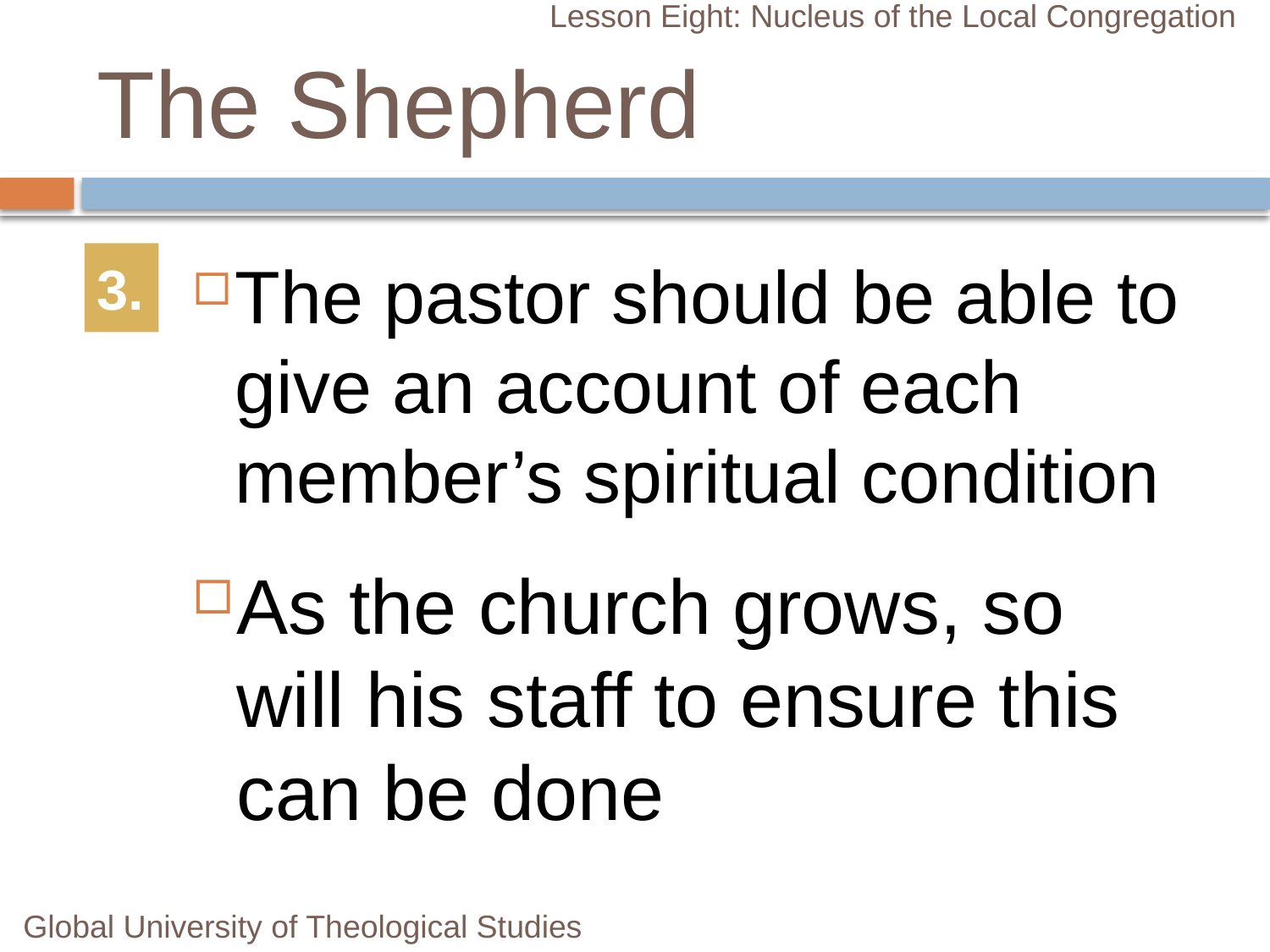

Lesson Eight: Nucleus of the Local Congregation
# The Shepherd
3.
The pastor should be able to give an account of each member’s spiritual condition
As the church grows, so will his staff to ensure this can be done
Global University of Theological Studies